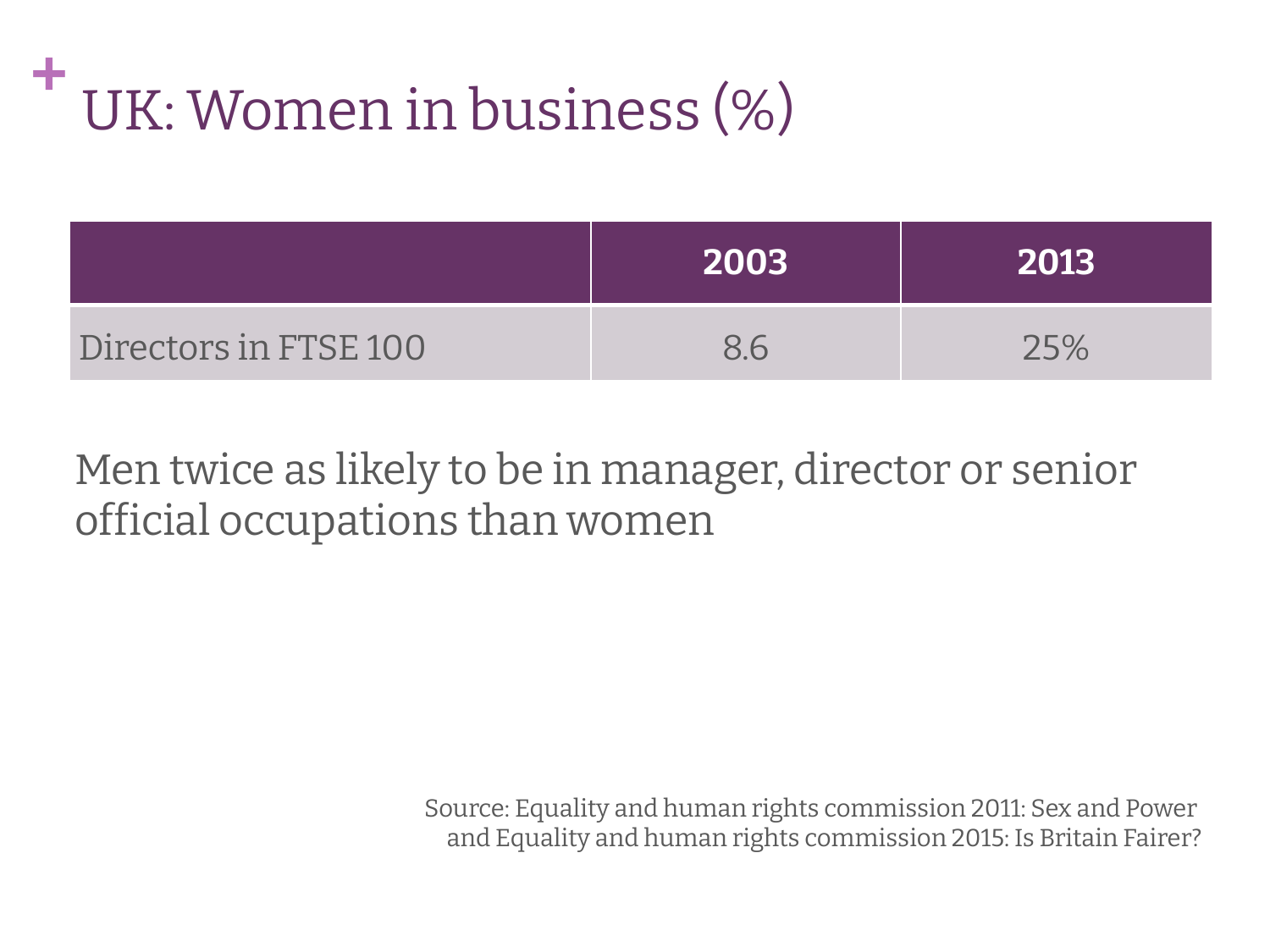

# UK: Women in business (%)
|  | 2003 | 2013 |
| --- | --- | --- |
| Directors in FTSE 100 | 8.6 | 25% |
Men twice as likely to be in manager, director or senior official occupations than women
Source: Equality and human rights commission 2011: Sex and Power
and Equality and human rights commission 2015: Is Britain Fairer?